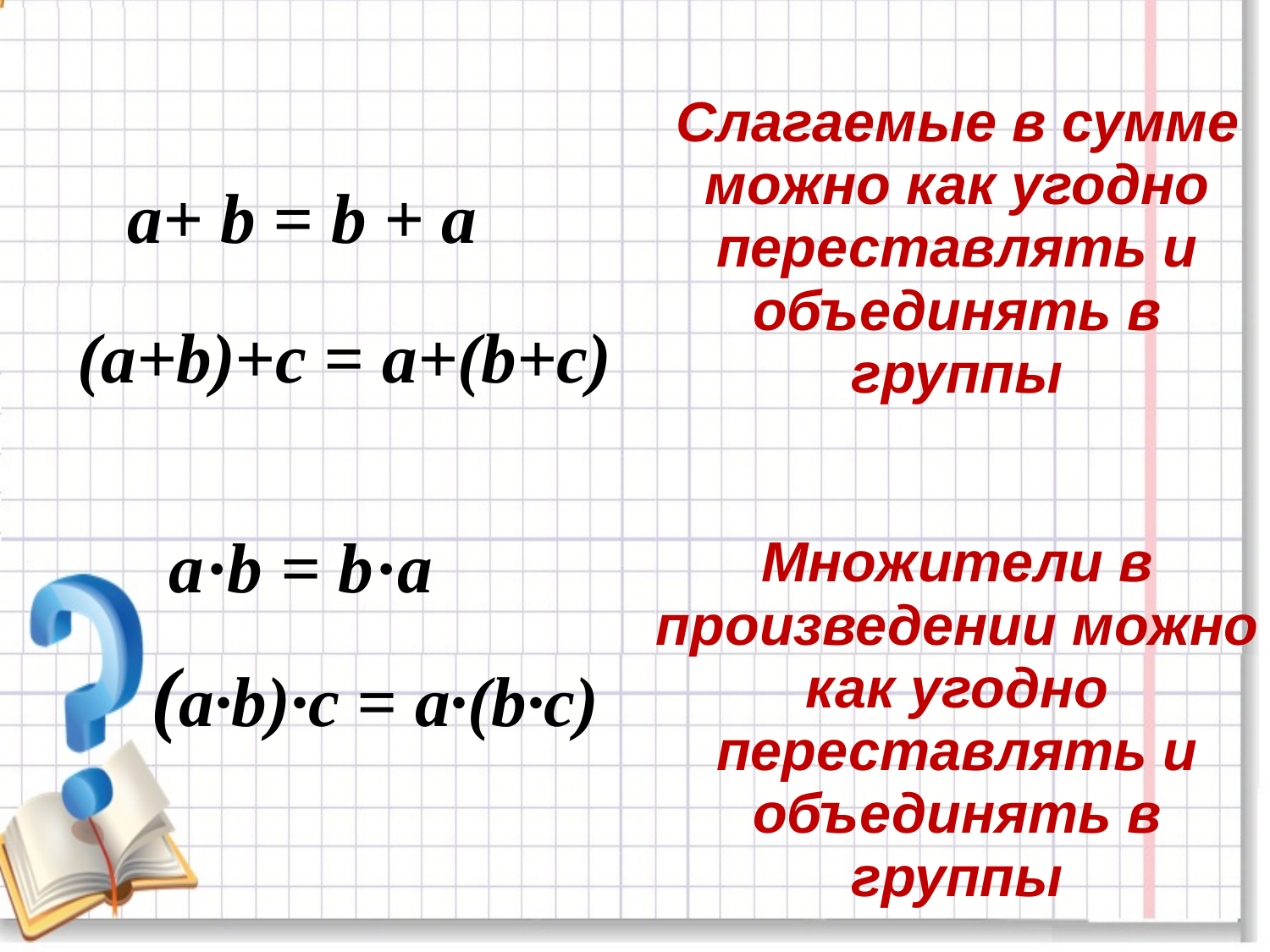

# Слагаемые в сумме можно как угодно переставлять и объединять в группы Множители в произведении можно как угодно переставлять и объединять в группы
a+ b = b + a
(a+b)+с = a+(b+с)
a·b = b·a
   (a∙b)∙с = a∙(b∙с)